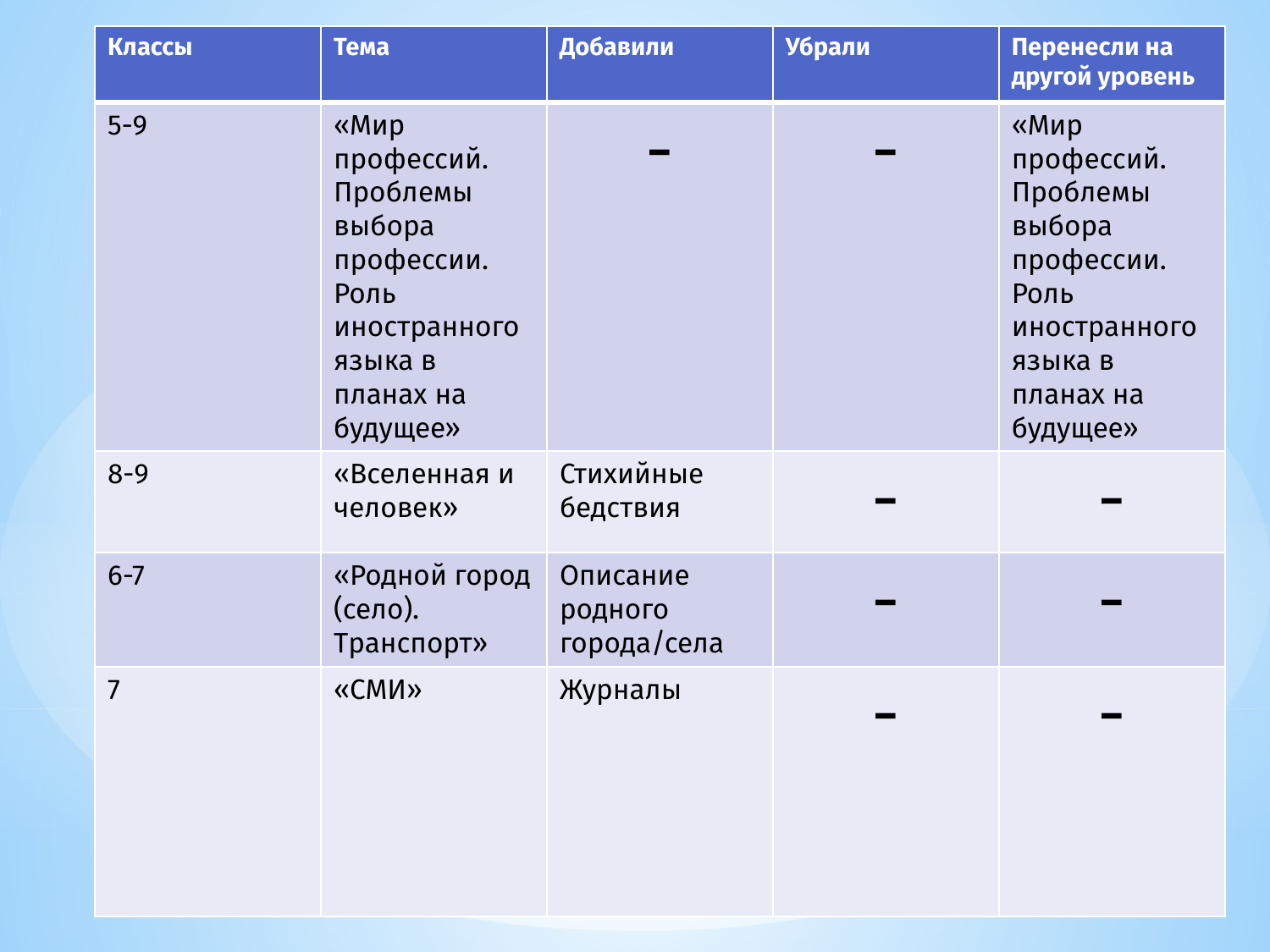

| Классы | Тема | Добавили | Убрали | Перенесли на другой уровень |
| --- | --- | --- | --- | --- |
| 5-9 | «Мир профессий. Проблемы выбора профессии. Роль иностранного языка в планах на будущее» | - | - | «Мир профессий. Проблемы выбора профессии. Роль иностранного языка в планах на будущее» |
| 8-9 | «Вселенная и человек» | Стихийные бедствия | - | - |
| 6-7 | «Родной город (село). Транспорт» | Описание родного города/села | - | - |
| 7 | «СМИ» | Журналы | - | - |
#